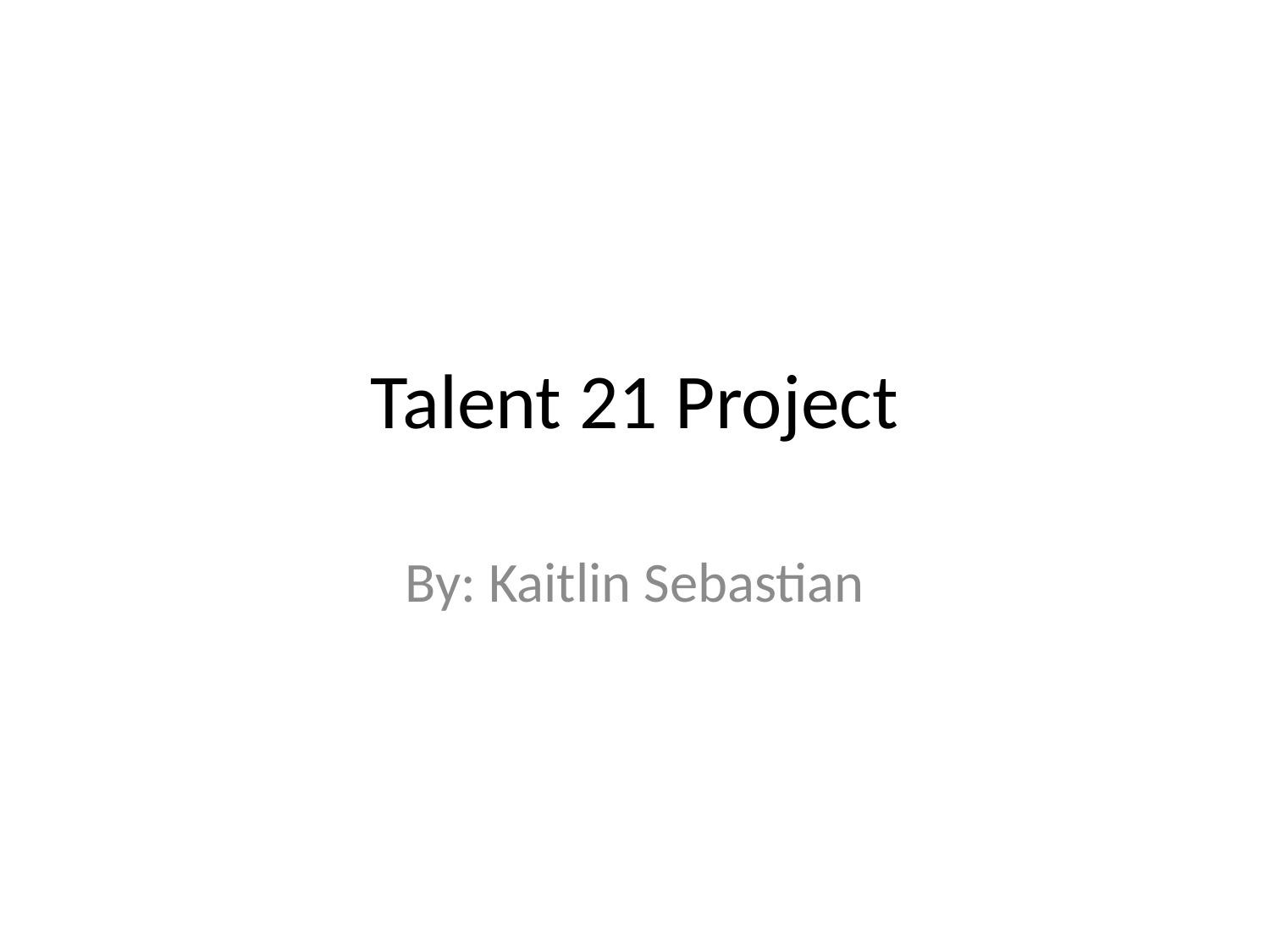

# Talent 21 Project
By: Kaitlin Sebastian